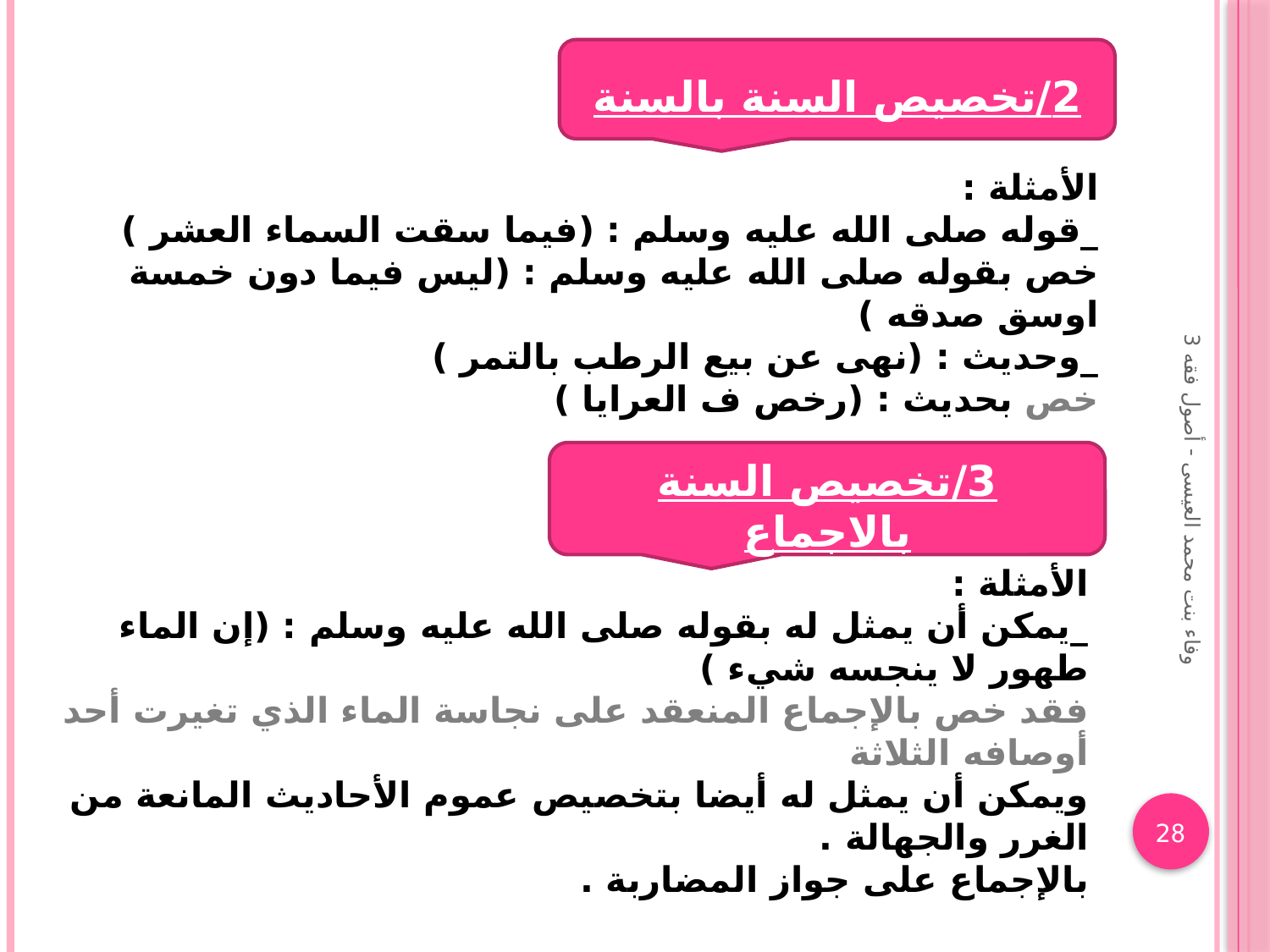

2/تخصيص السنة بالسنة

الأمثلة :
_قوله صلى الله عليه وسلم : (فيما سقت السماء العشر )
خص بقوله صلى الله عليه وسلم : (ليس فيما دون خمسة اوسق صدقه )
_وحديث : (نهى عن بيع الرطب بالتمر )
خص بحديث : (رخص ف العرايا )

3/تخصيص السنة بالاجماع

وفاء بنت محمد العيسى - أصول فقه 3
الأمثلة :
_يمكن أن يمثل له بقوله صلى الله عليه وسلم : (إن الماء طهور لا ينجسه شيء )
فقد خص بالإجماع المنعقد على نجاسة الماء الذي تغيرت أحد أوصافه الثلاثة
ويمكن أن يمثل له أيضا بتخصيص عموم الأحاديث المانعة من الغرر والجهالة .
بالإجماع على جواز المضاربة .

28